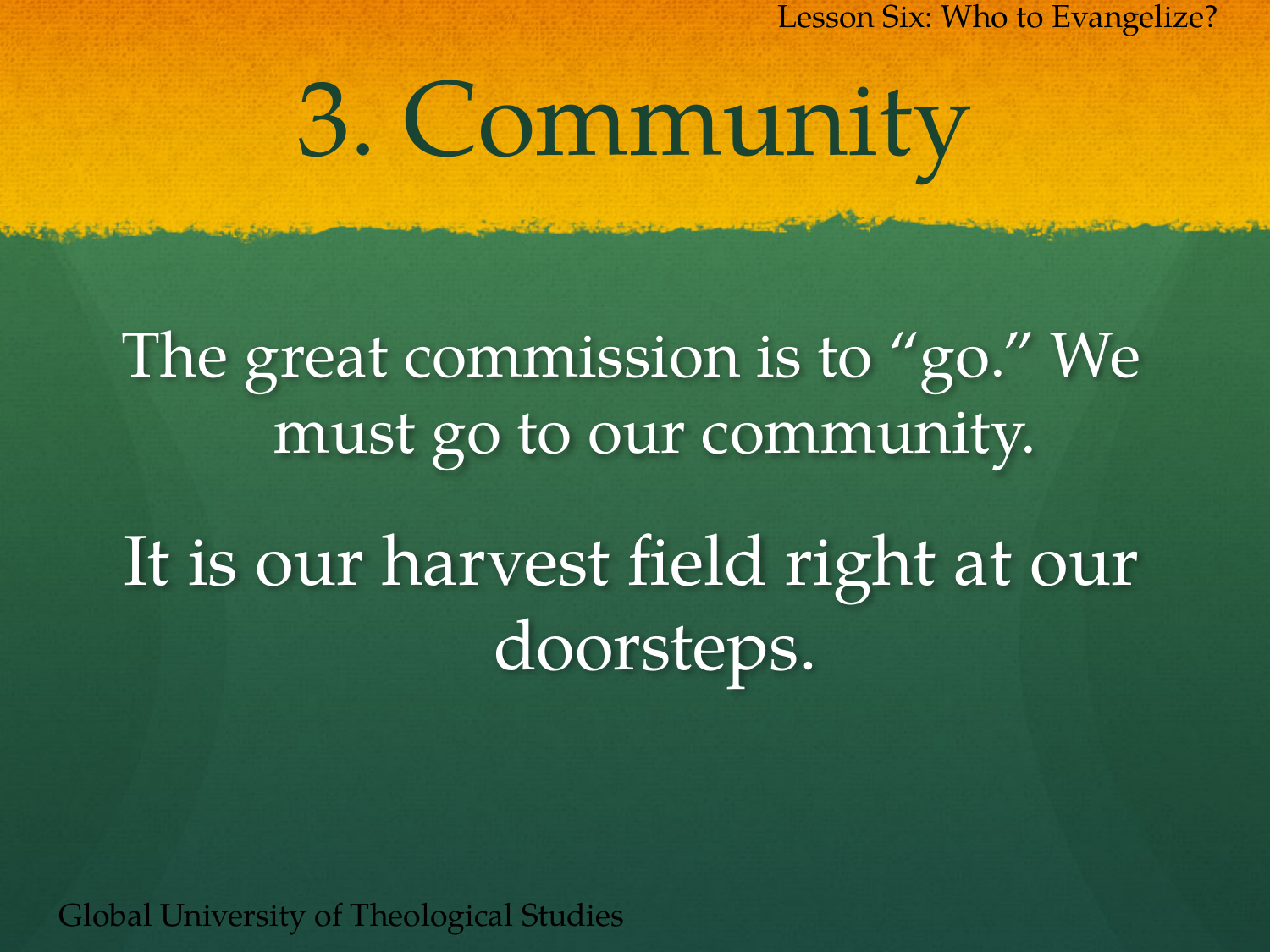

Lesson Six: Who to Evangelize?

# 3. Community
The great commission is to “go.” We must go to our community.
It is our harvest field right at our doorsteps.
Global University of Theological Studies